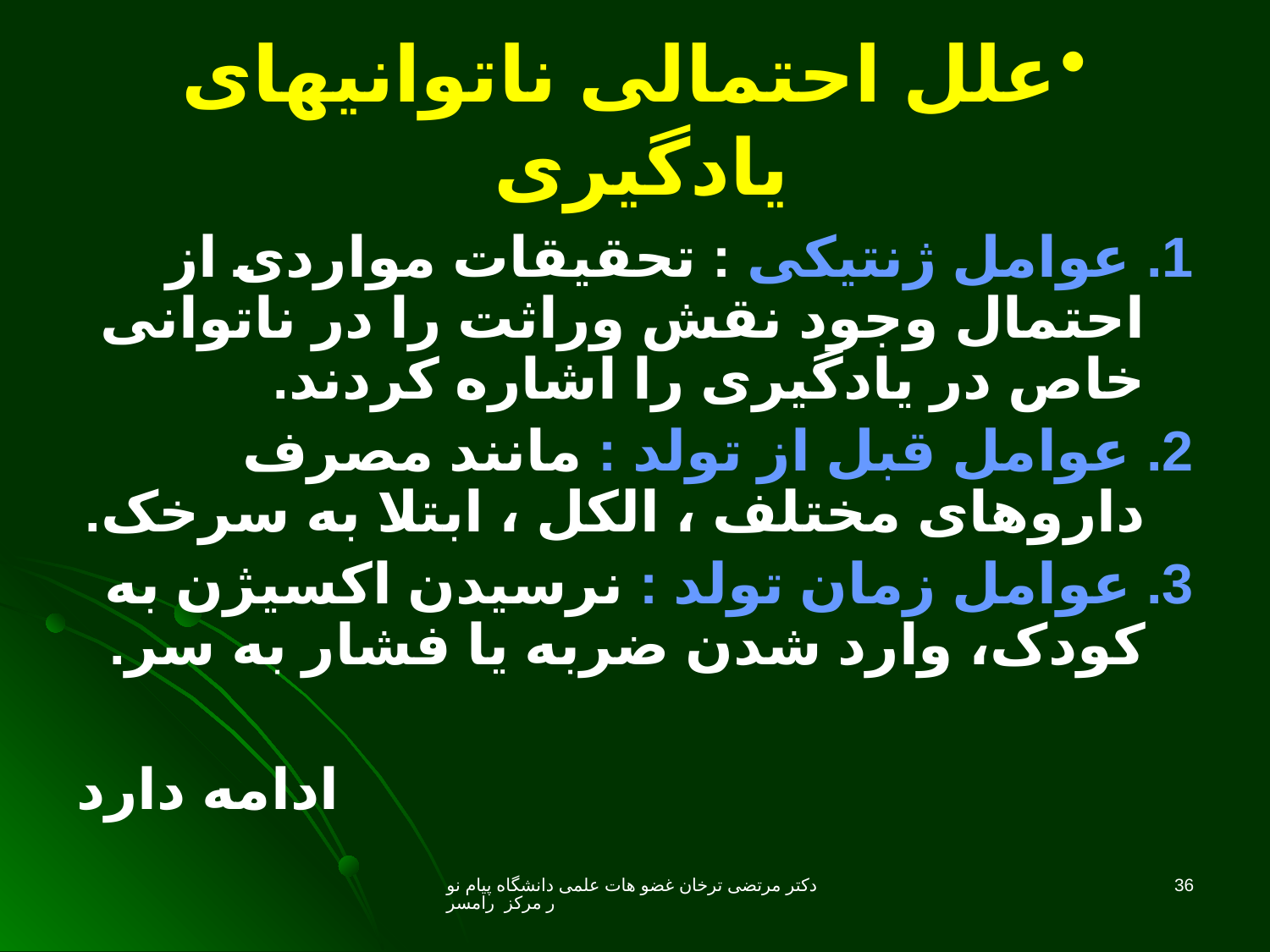

# علل احتمالی ناتوانیهای یادگیری
1. عوامل ژنتیکی : تحقیقات مواردی از احتمال وجود نقش وراثت را در ناتوانی خاص در یادگیری را اشاره کردند.
2. عوامل قبل از تولد : مانند مصرف داروهای مختلف ، الکل ، ابتلا به سرخک.
3. عوامل زمان تولد : نرسیدن اکسیژن به کودک، وارد شدن ضربه یا فشار به سر.

ادامه دارد
دکتر مرتضی ترخان غضو هات علمی دانشگاه پیام نور مرکز رامسر
36